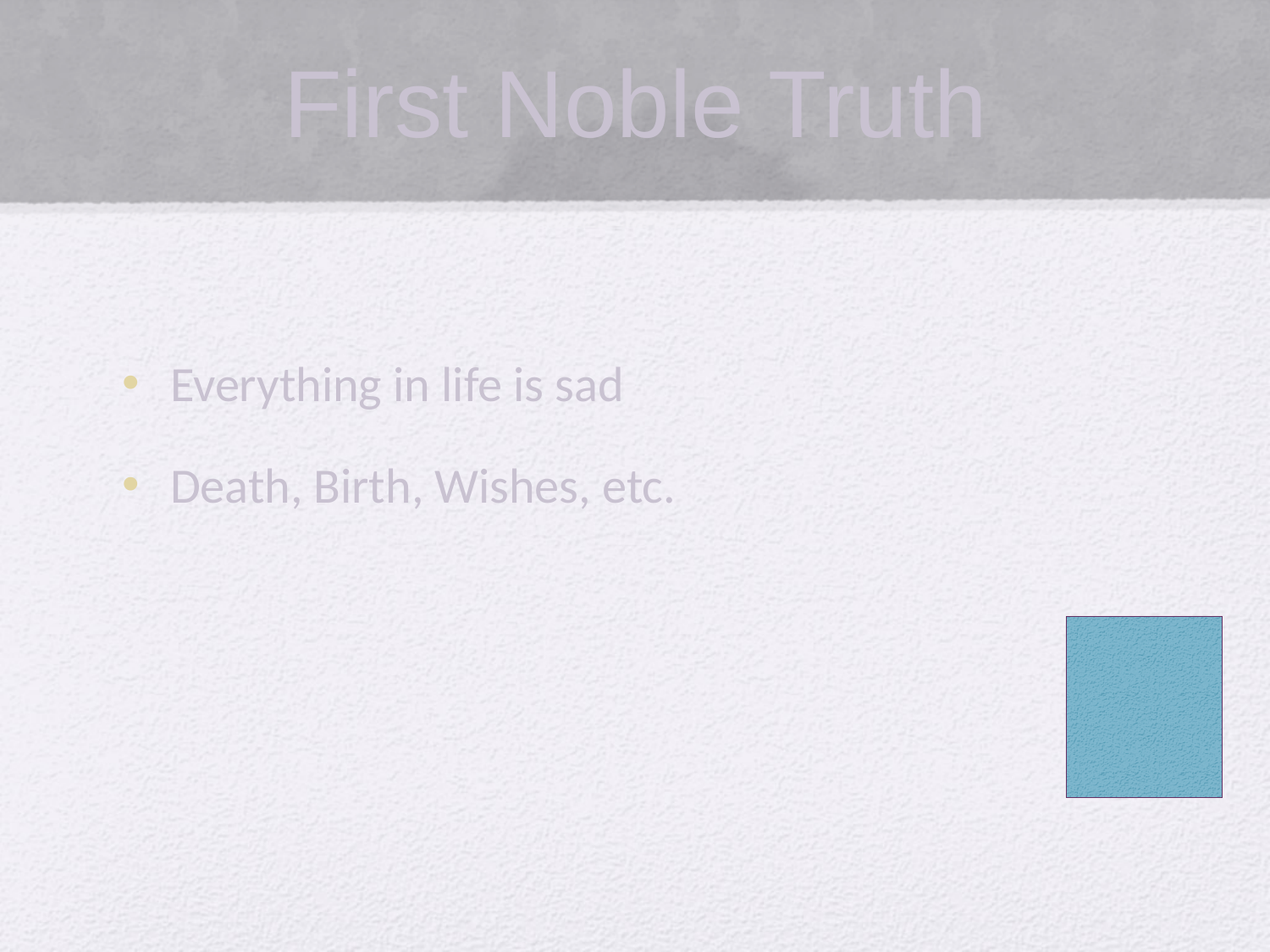

# First Noble Truth

Everything in life is sad
Death, Birth, Wishes, etc.